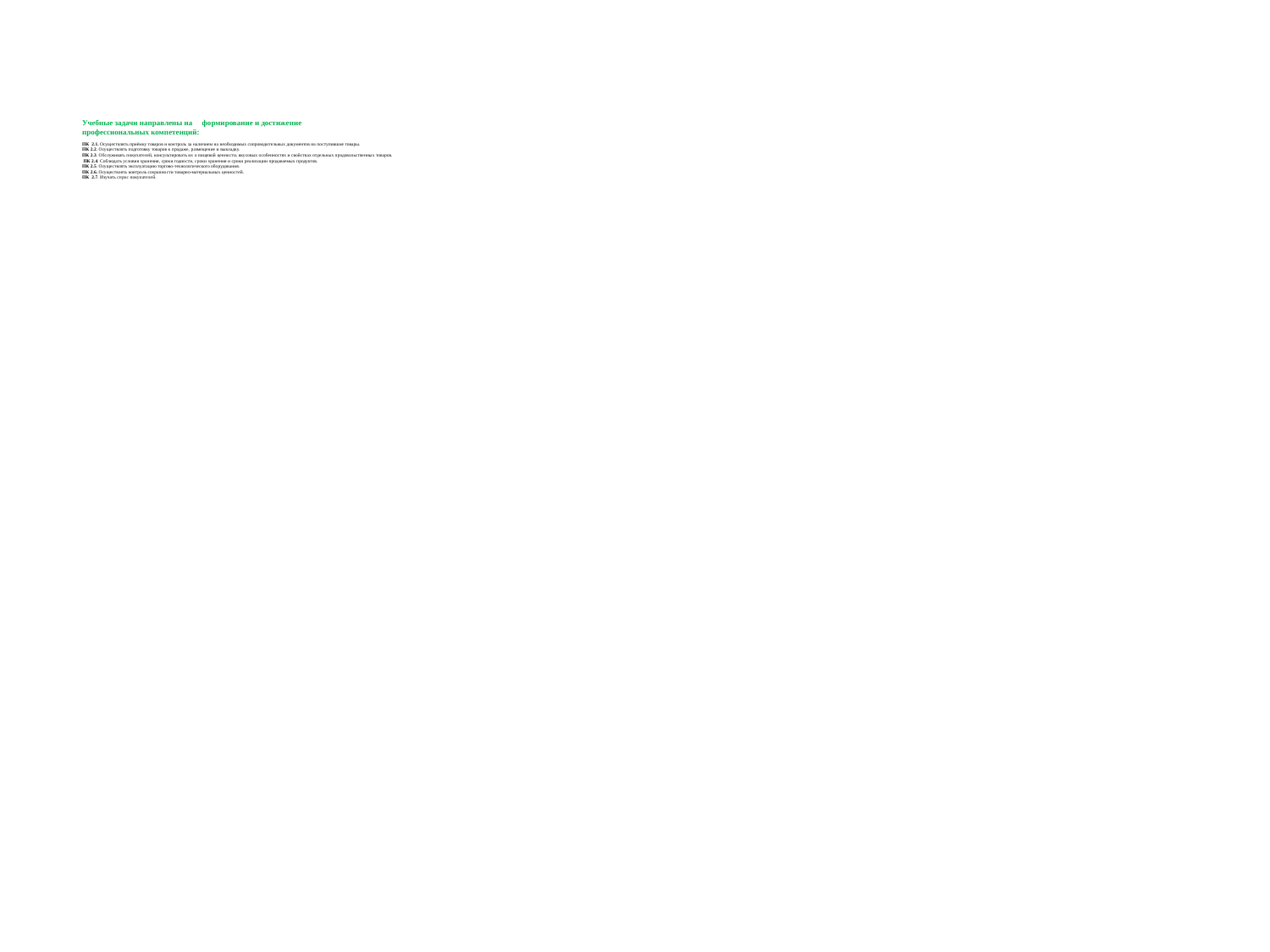

# Учебные задачи направлены на     формирование и достижение профессиональных компетенций: ПК  2.1. Осуществлять приёмку товаров и контроль за наличием на необходимых сопроводительных документов на поступившие товары. ПК 2.2. Осуществлять подготовку товаров к продаже, размещение и выкладку. ПК 2.3. Обслуживать покупателей, консультировать их о пищевой ценности, вкусовых особенностях и свойствах отдельных продовольственных товаров. ПК 2.4. Соблюдать условия хранения, сроки годности, сроки хранения и сроки реализации продаваемых продуктов. ПК 2.5. Осуществлять эксплуатацию торгово-технологического оборудования. ПК 2.6. Осуществлять контроль сохранности товарно-материальных ценностей. ПК  2.7. Изучать спрос покупателей.